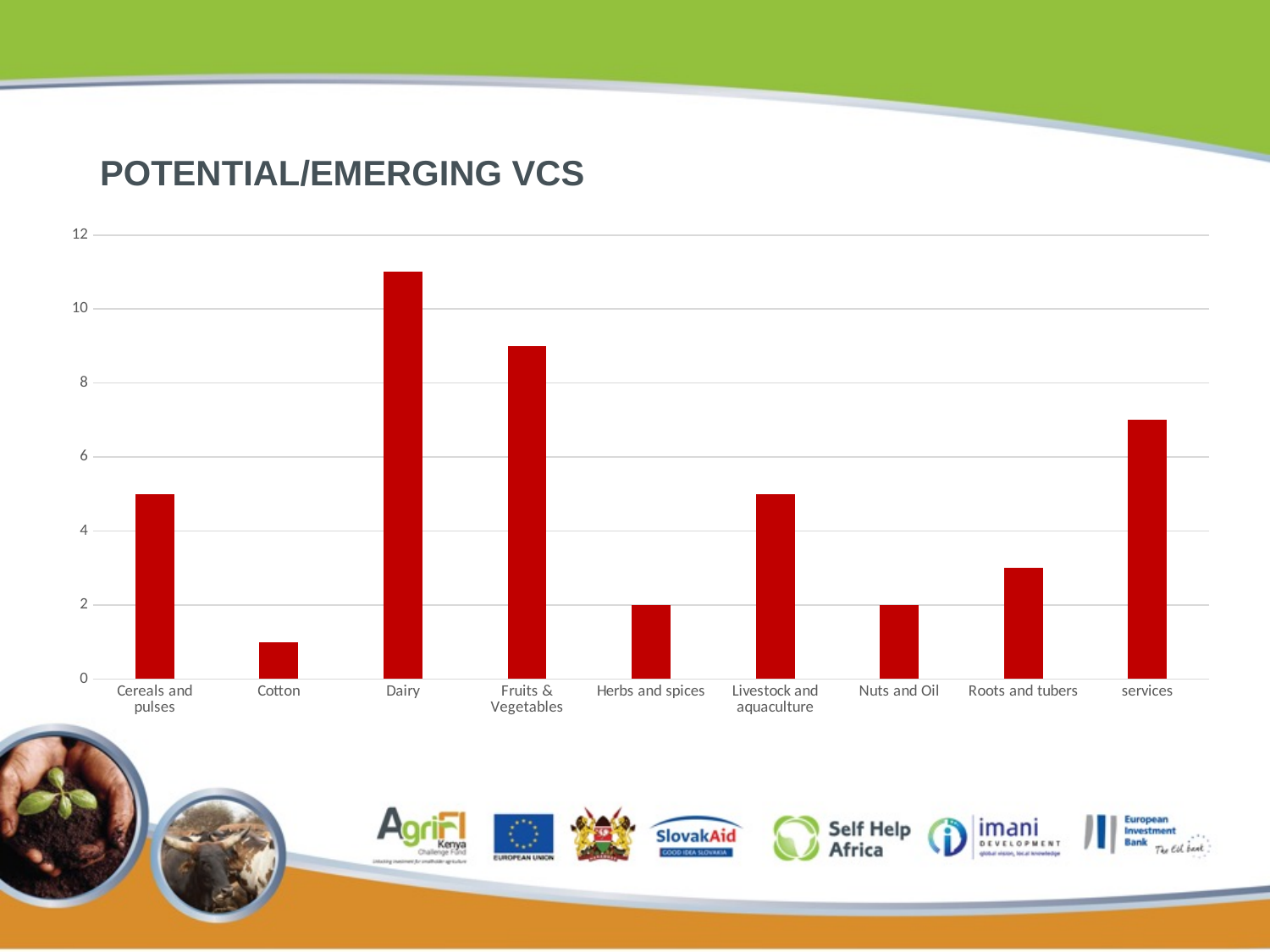

# POTENTIAL/EMERGING VCS

### Chart

| Category | Count of What sector/ value chain is the business engaged in |
|---|---|
| Cereals and pulses | 5.0 |
| Cotton | 1.0 |
| Dairy | 11.0 |
| Fruits & Vegetables | 9.0 |
| Herbs and spices | 2.0 |
| Livestock and aquaculture | 5.0 |
| Nuts and Oil | 2.0 |
| Roots and tubers | 3.0 |
| services | 7.0 |